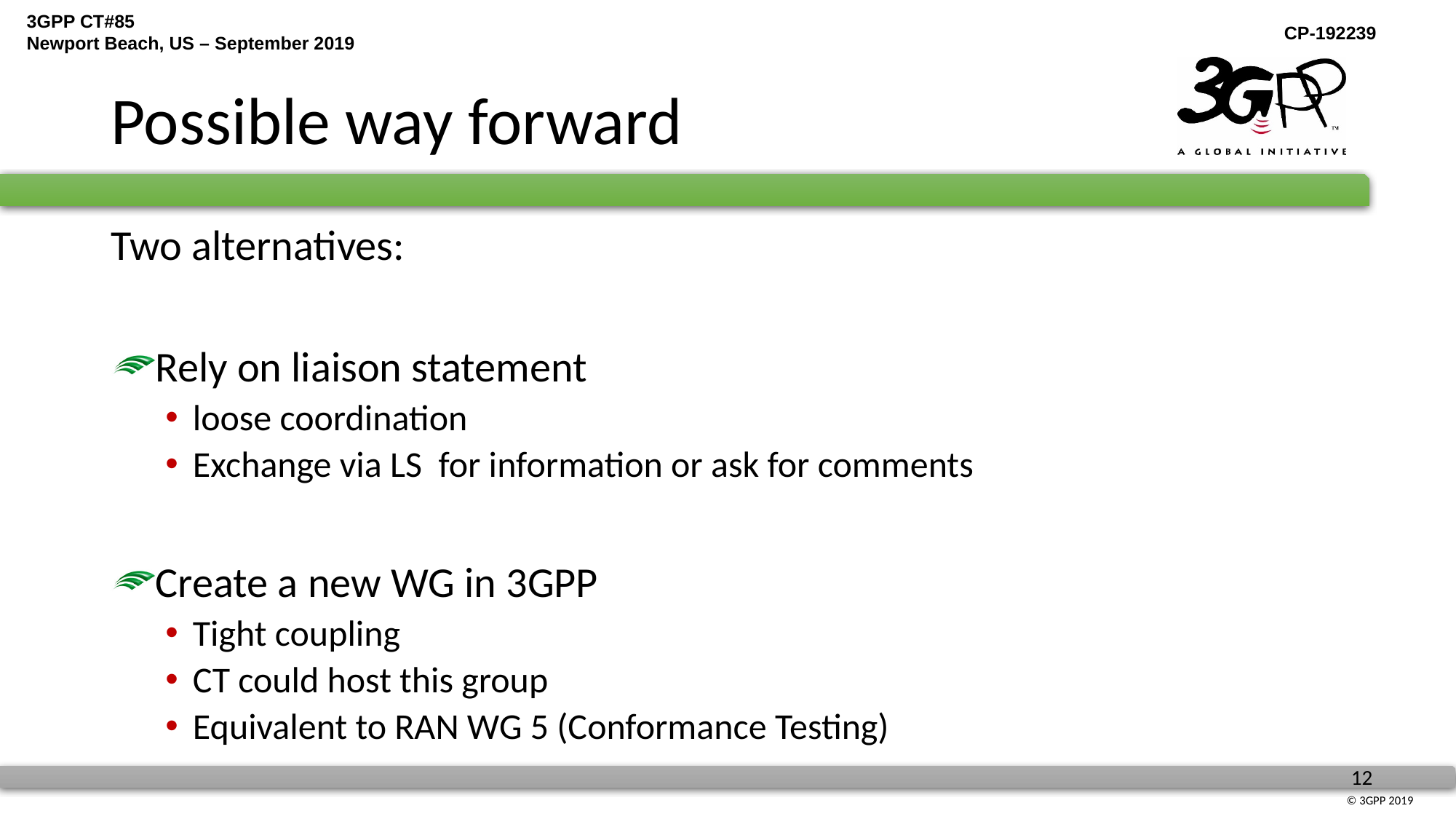

# Possible way forward
Two alternatives:

Rely on liaison statement
loose coordination
Exchange via LS  for information or ask for comments

Create a new WG in 3GPP
Tight coupling
CT could host this group
Equivalent to RAN WG 5 (Conformance Testing)